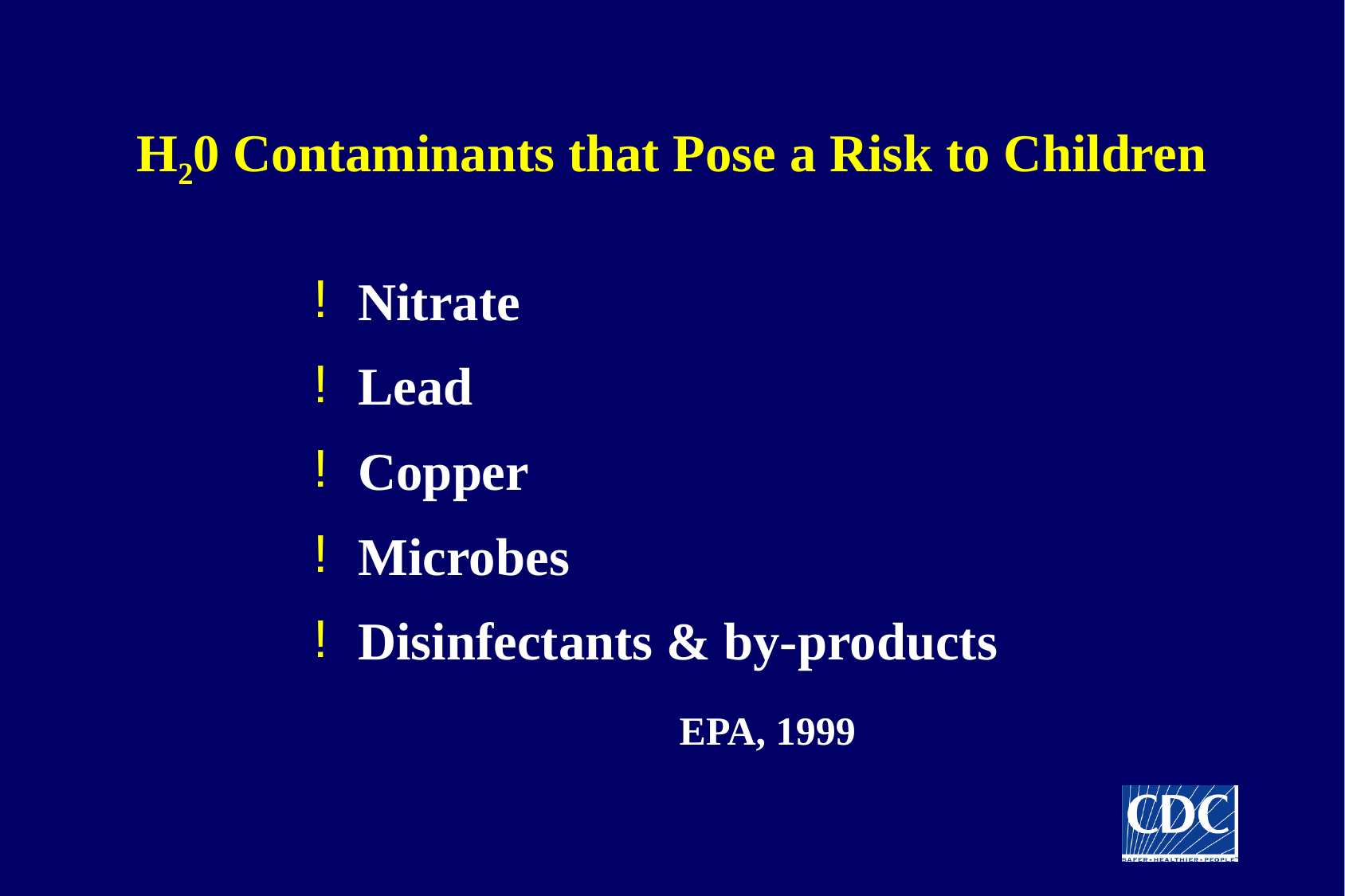

# H20 Contaminants that Pose a Risk to Children
Nitrate
Lead
Copper
Microbes
Disinfectants & by-products
EPA, 1999